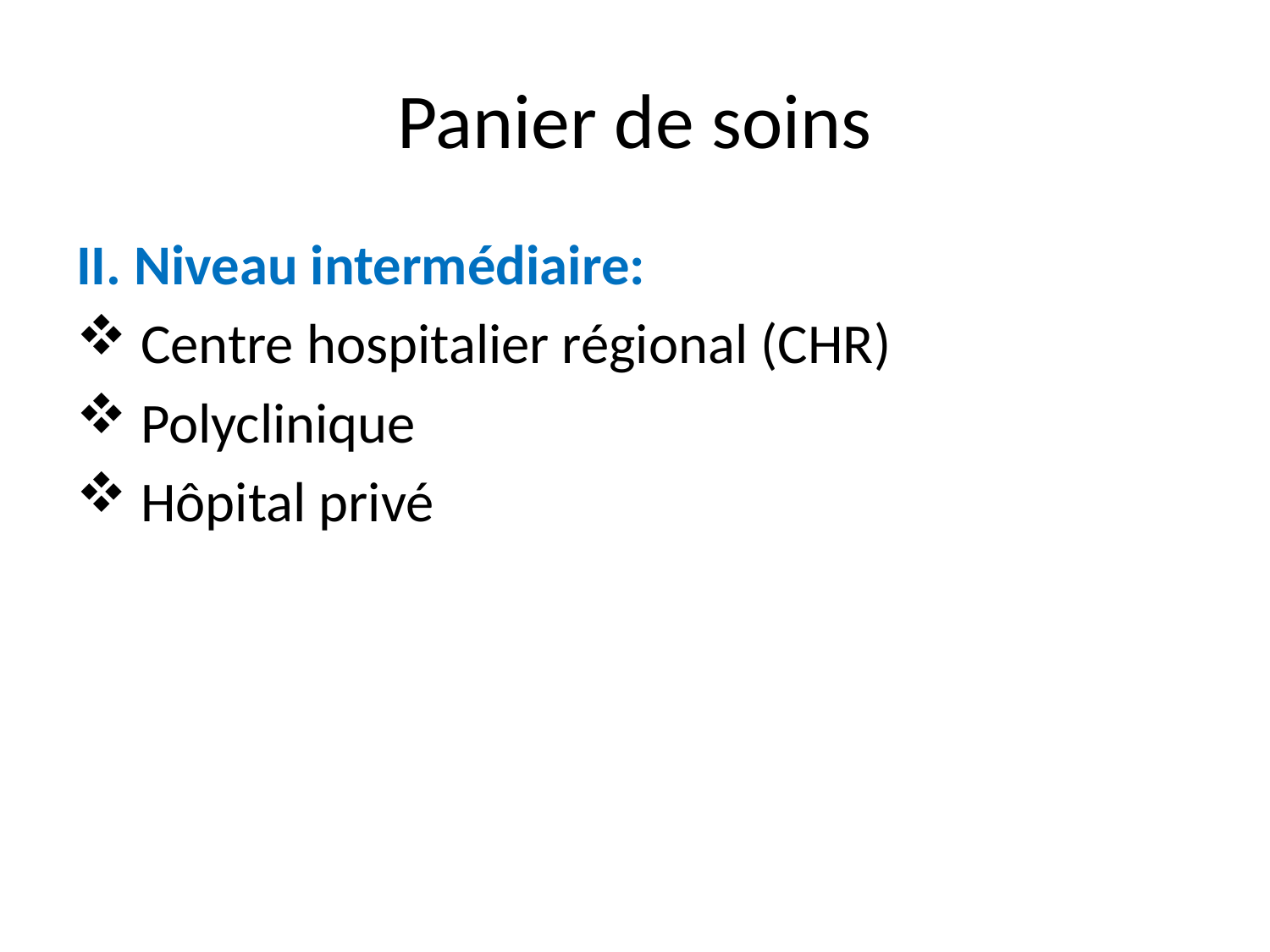

# Panier de soins
II. Niveau intermédiaire:
 Centre hospitalier régional (CHR)
 Polyclinique
 Hôpital privé